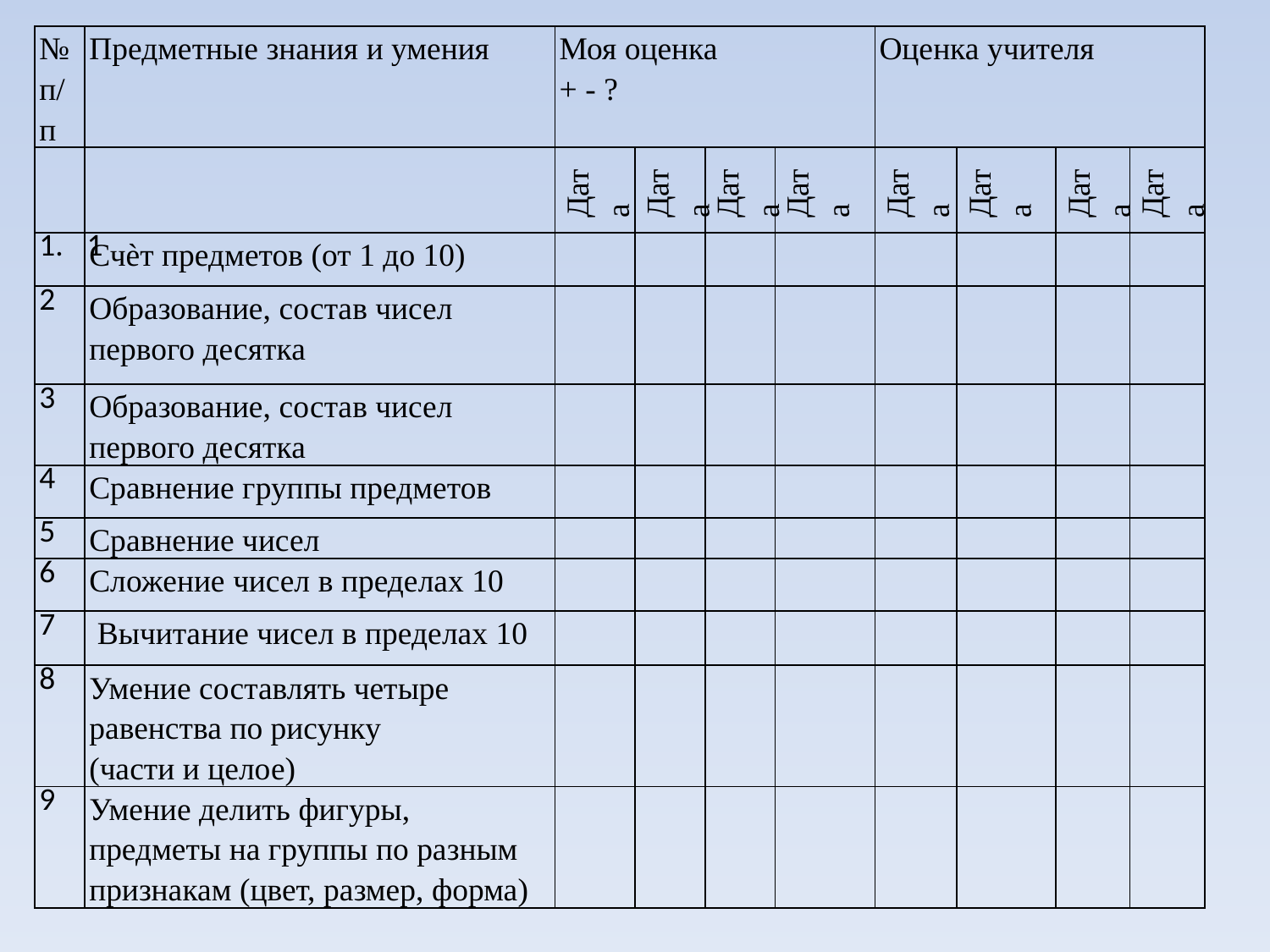

| №п/п | Предметные знания и умения | Моя оценка + - ? |  |  |  | Оценка учителя |  |  |  |
| --- | --- | --- | --- | --- | --- | --- | --- | --- | --- |
|  |  | Дата | Дата | Дата | Дата | Дата | Дата | Дата | Дата |
| 1 | Счѐт предметов (от 1 до 10) |  |  |  |  |  |  |  |  |
| 2 | Образование, состав чисел первого десятка |  |  |  |  |  |  |  |  |
| 3 | Образование, состав чисел первого десятка |  |  |  |  |  |  |  |  |
| 4 | Сравнение группы предметов |  |  |  |  |  |  |  |  |
| 5 | Сравнение чисел |  |  |  |  |  |  |  |  |
| 6 | Сложение чисел в пределах 10 |  |  |  |  |  |  |  |  |
| 7 | Вычитание чисел в пределах 10 |  |  |  |  |  |  |  |  |
| 8 | Умение составлять четыре равенства по рисунку (части и целое) |  |  |  |  |  |  |  |  |
| 9 | Умение делить фигуры, предметы на группы по разным признакам (цвет, размер, форма) |  |  |  |  |  |  |  |  |